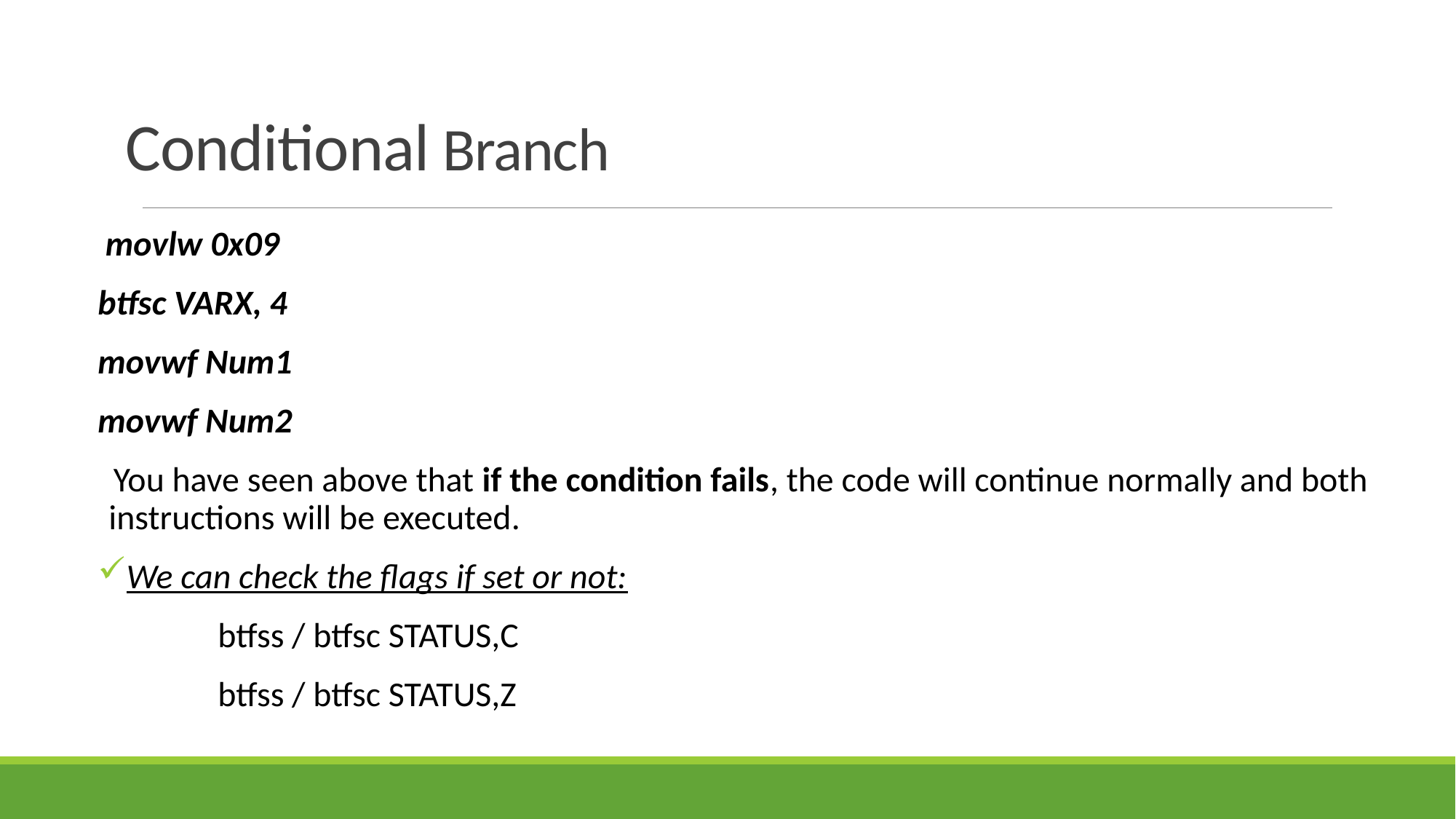

# Conditional Branch
 movlw 0x09
btfsc VARX, 4
movwf Num1
movwf Num2
  You have seen above that if the condition fails, the code will continue normally and both instructions will be executed.
We can check the flags if set or not:
		btfss / btfsc STATUS,C
		btfss / btfsc STATUS,Z